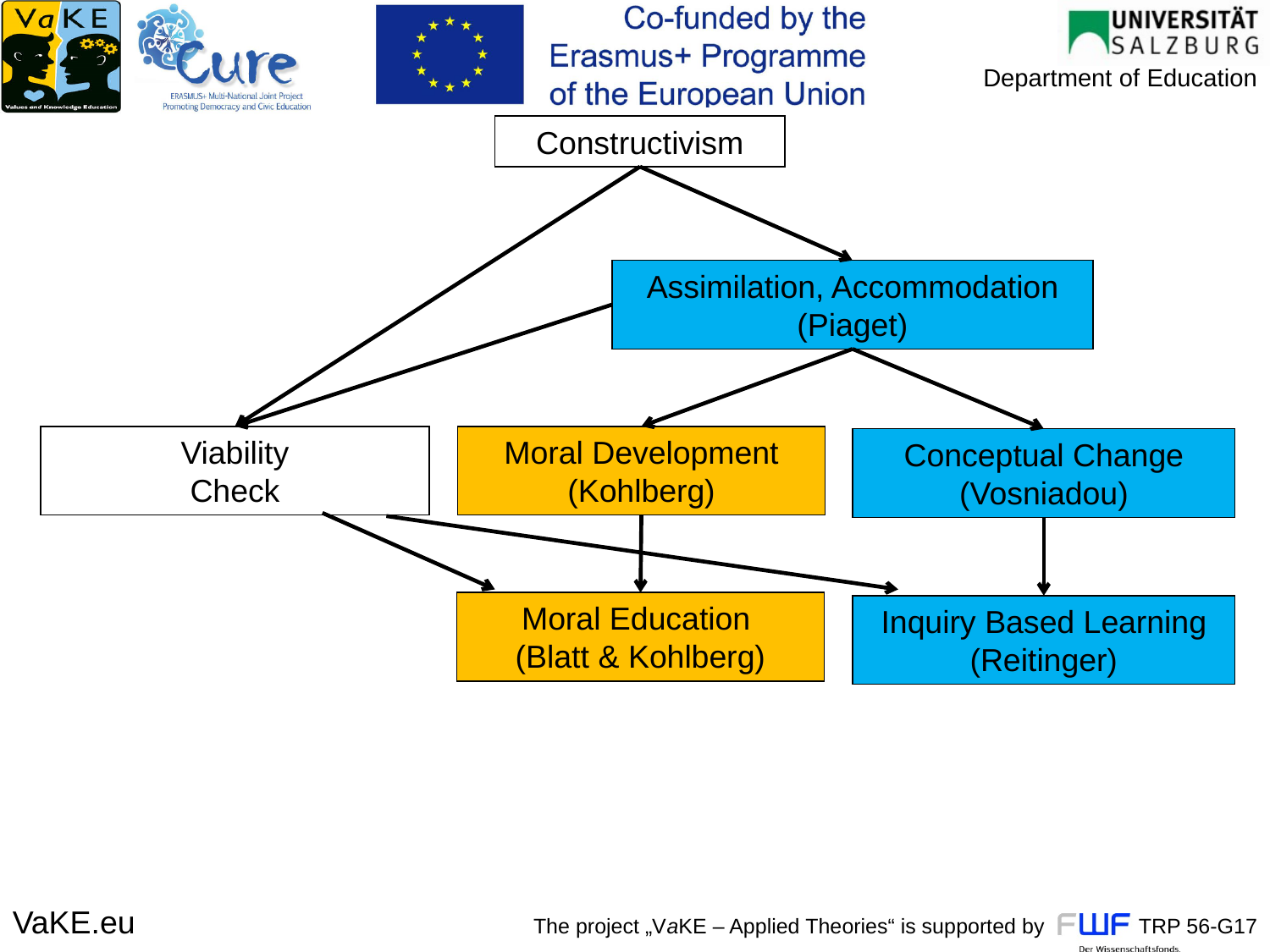

Constructivism
Assimilation, Accommodation (Piaget)
Viability
Check
Moral Development (Kohlberg)
Conceptual Change (Vosniadou)
Moral Education
(Blatt & Kohlberg)
Inquiry Based Learning
(Reitinger)